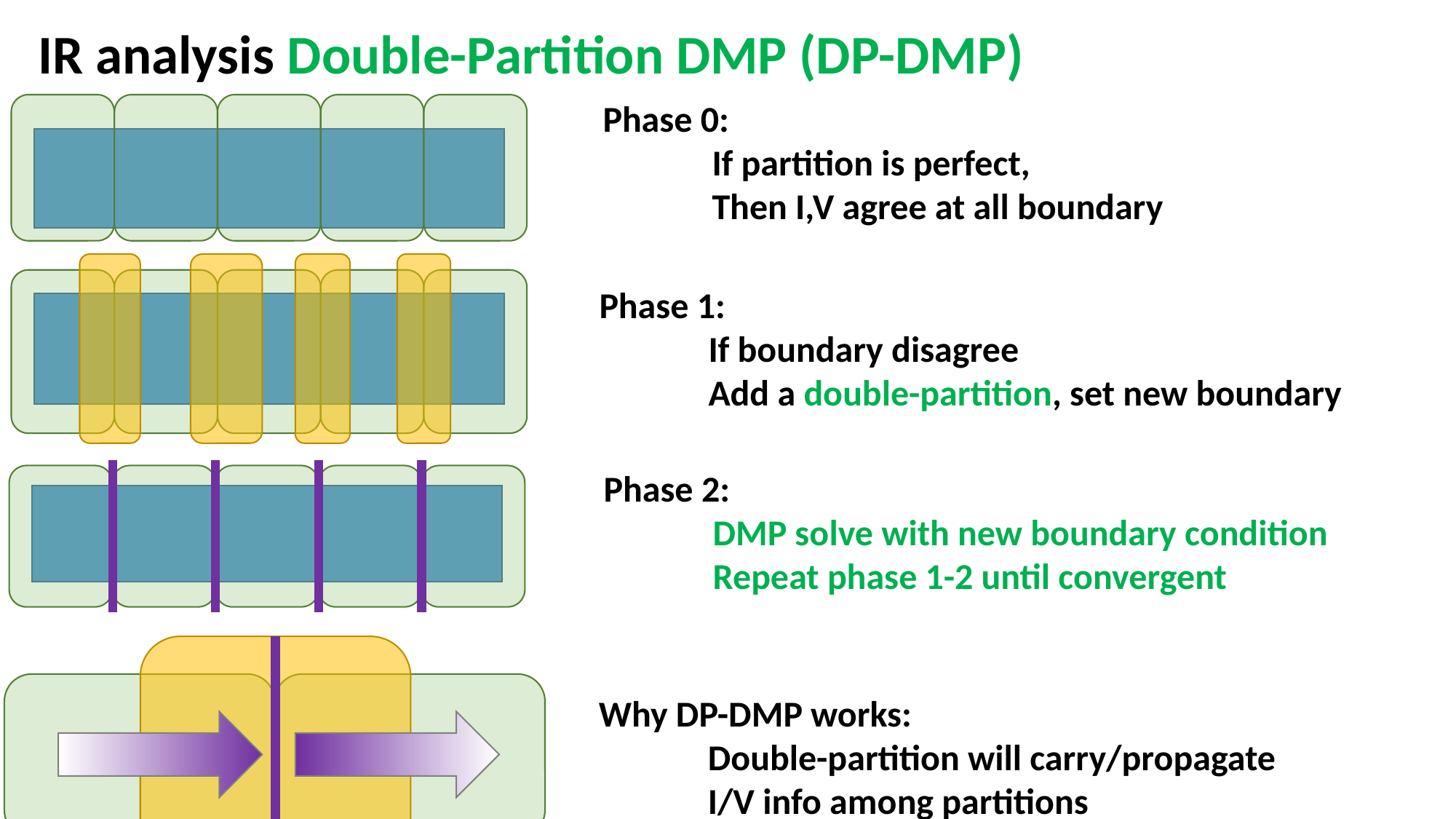

IR analysis Double-Partition DMP (DP-DMP)
Phase 0:
	If partition is perfect,
	Then I,V agree at all boundary

Phase 1:
	If boundary disagree
	Add a double-partition, set new boundary

Phase 2:
	DMP solve with new boundary condition
	Repeat phase 1-2 until convergent

Why DP-DMP works:
	Double-partition will carry/propagate
	I/V info among partitions